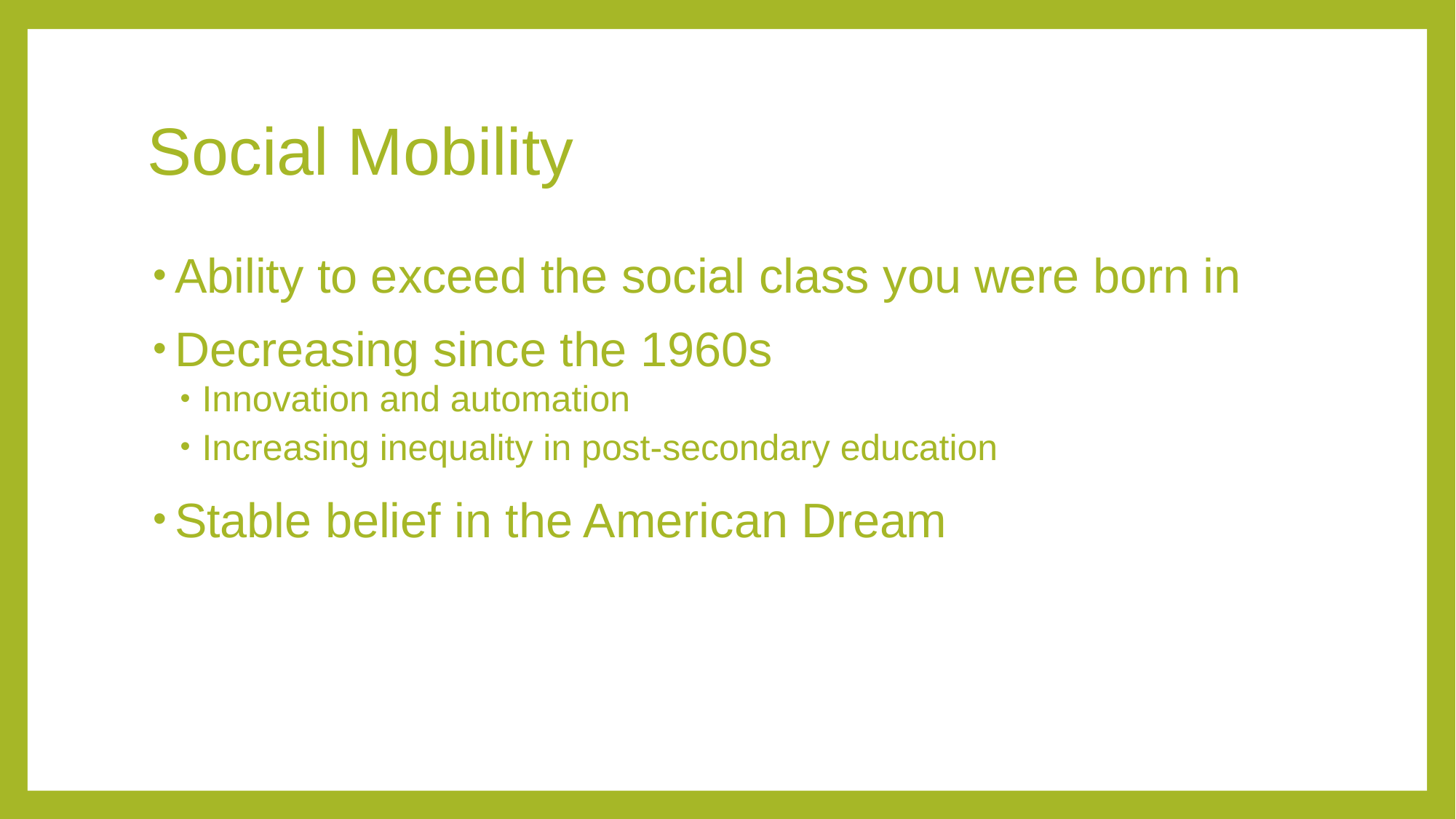

# Social Mobility
Ability to exceed the social class you were born in
Decreasing since the 1960s
Innovation and automation
Increasing inequality in post-secondary education
Stable belief in the American Dream